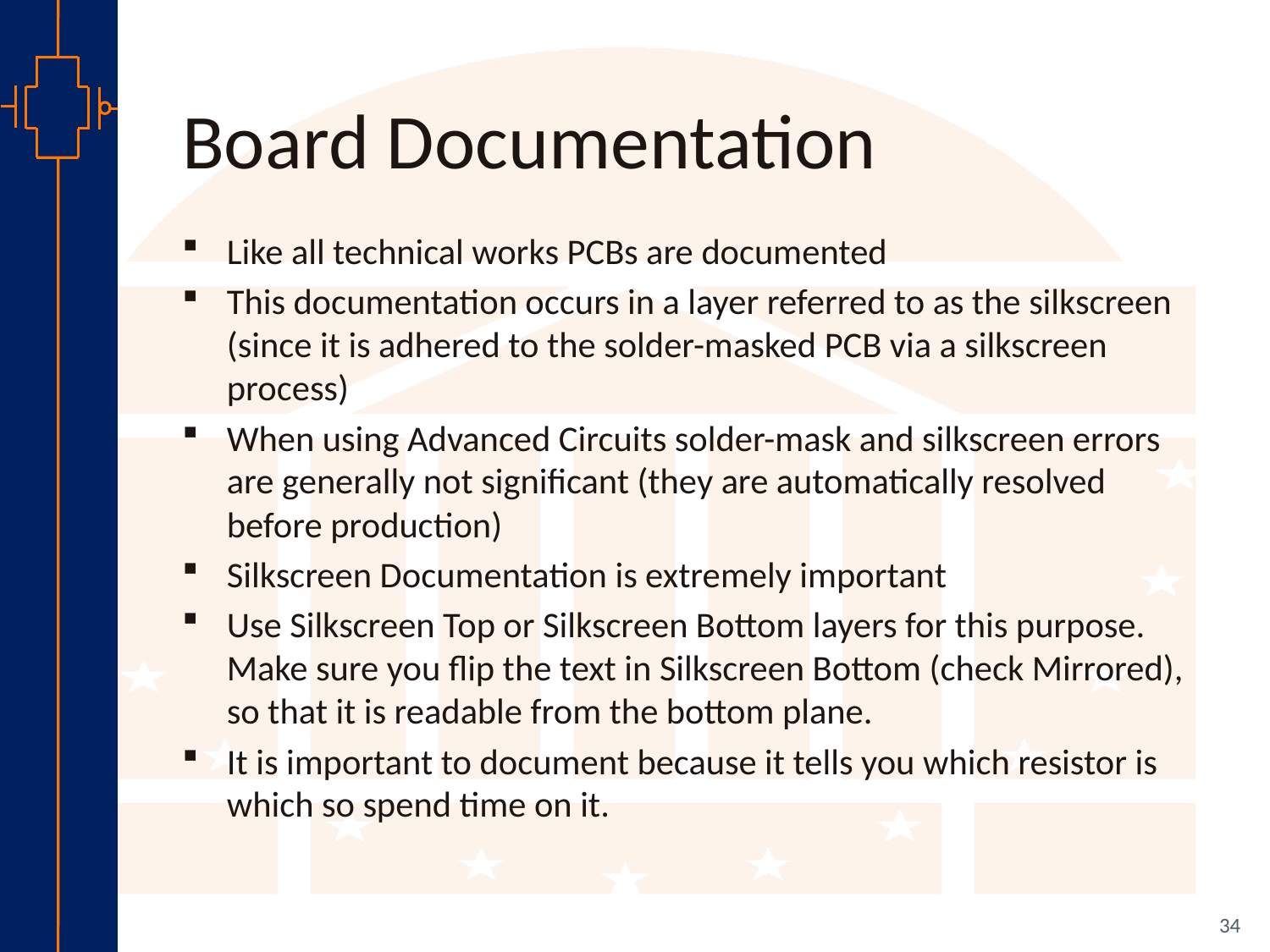

# Board Documentation
Like all technical works PCBs are documented
This documentation occurs in a layer referred to as the silkscreen (since it is adhered to the solder-masked PCB via a silkscreen process)
When using Advanced Circuits solder-mask and silkscreen errors are generally not significant (they are automatically resolved before production)
Silkscreen Documentation is extremely important
Use Silkscreen Top or Silkscreen Bottom layers for this purpose. Make sure you flip the text in Silkscreen Bottom (check Mirrored), so that it is readable from the bottom plane.
It is important to document because it tells you which resistor is which so spend time on it.

34